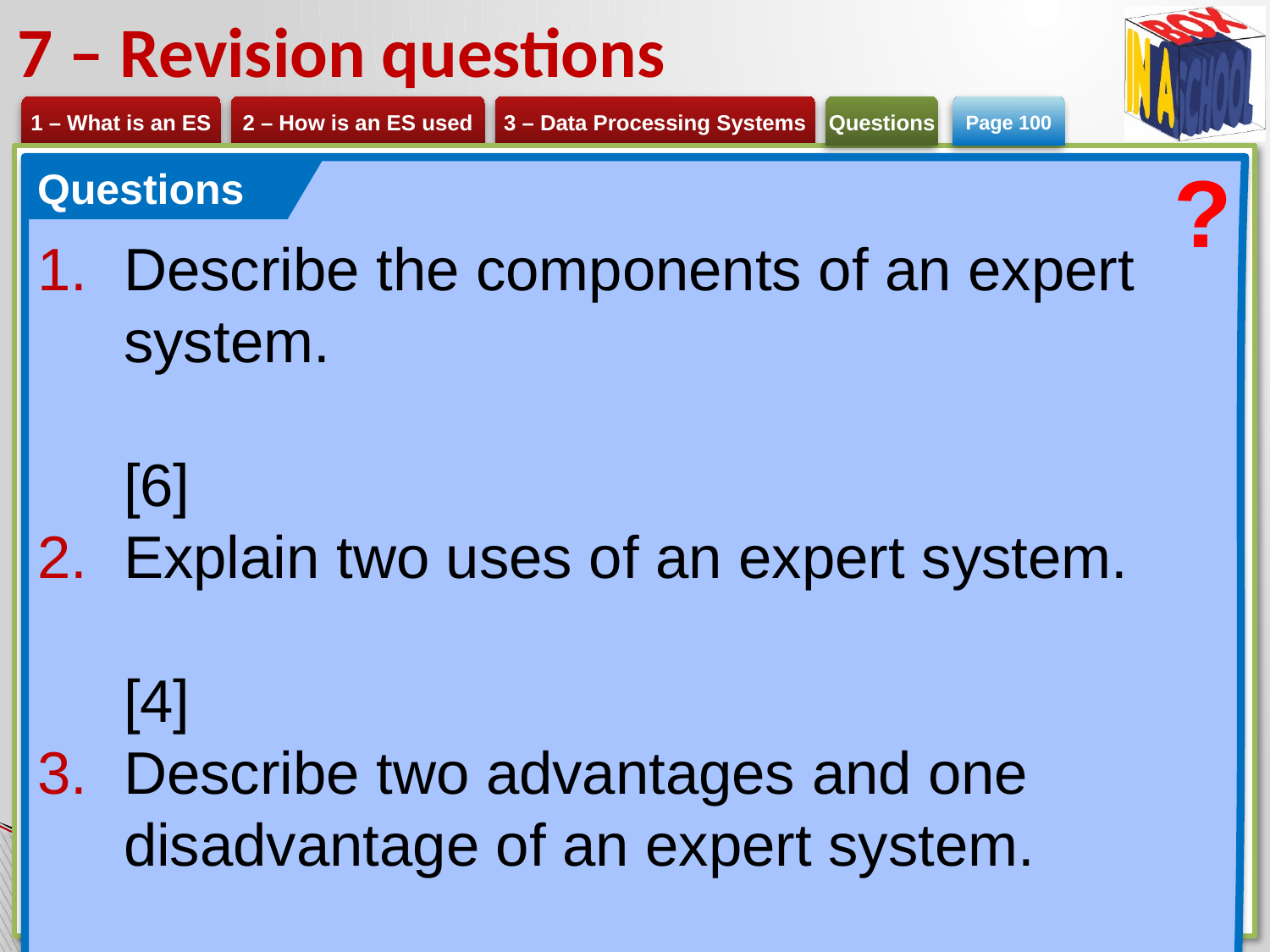

# 7 – Revision questions
Page 100
?
Questions

Describe the components of an expert system. 	[6]
Explain two uses of an expert system.	[4]
Describe two advantages and one disadvantage of an expert system. 	[6]
Describe the difference between an online and a real-time processing system. 	[4]
Define the term ‘master file’.             [2]